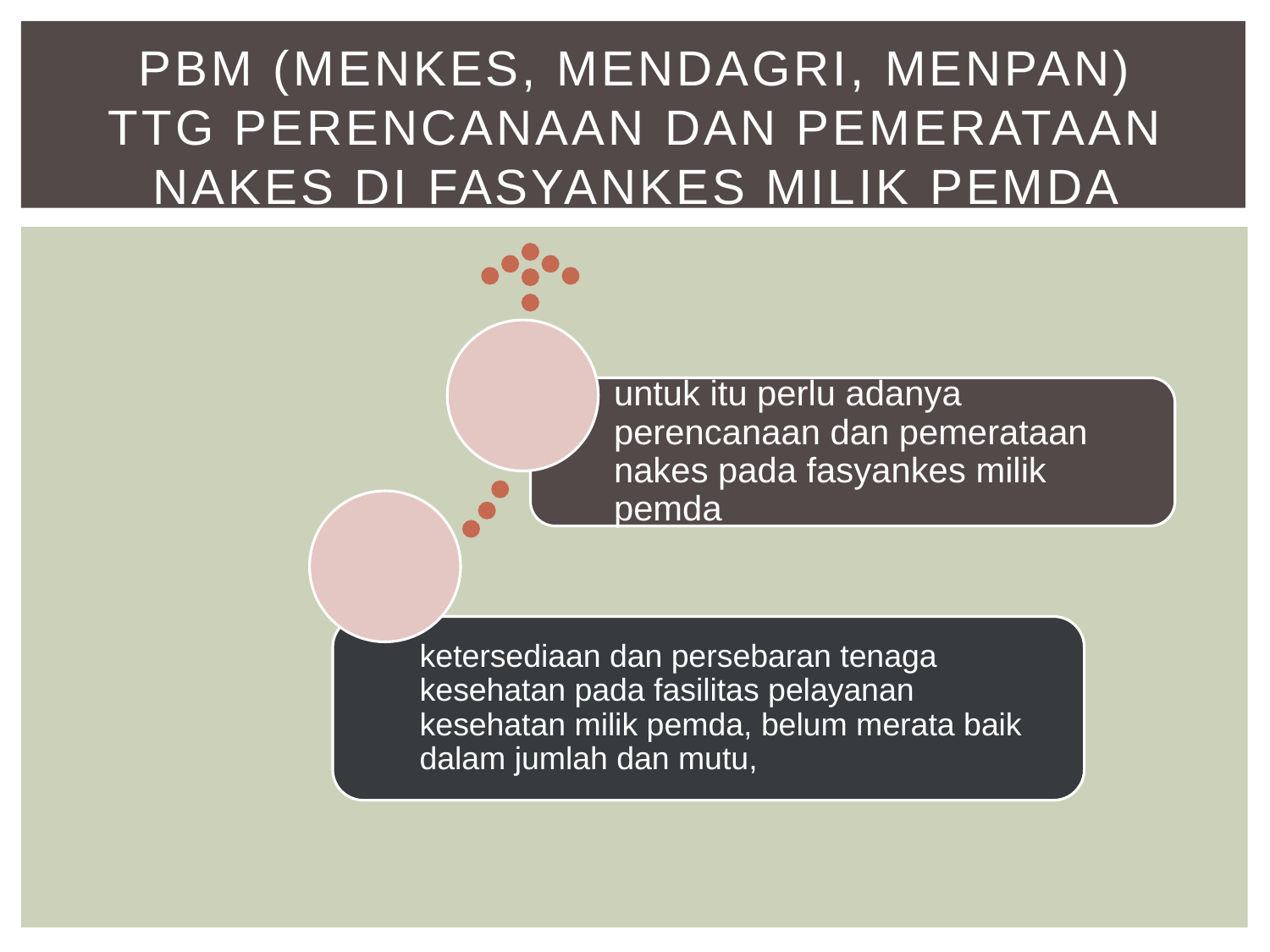

# PBM (MENKES, MENDAGRI, MENPAN) TTG PERENCANAAN DAN PEMERATAAN NAKES DI FASYANKES MILIK PEMDA
ketersediaan dan persebaran tenaga kesehatan pada fasilitas pelayanan kesehatan milik pemda, belum merata baik dalam jumlah dan mutu,
untuk itu perlu adanya perencanaan dan pemerataan nakes pada fasyankes milik pemda